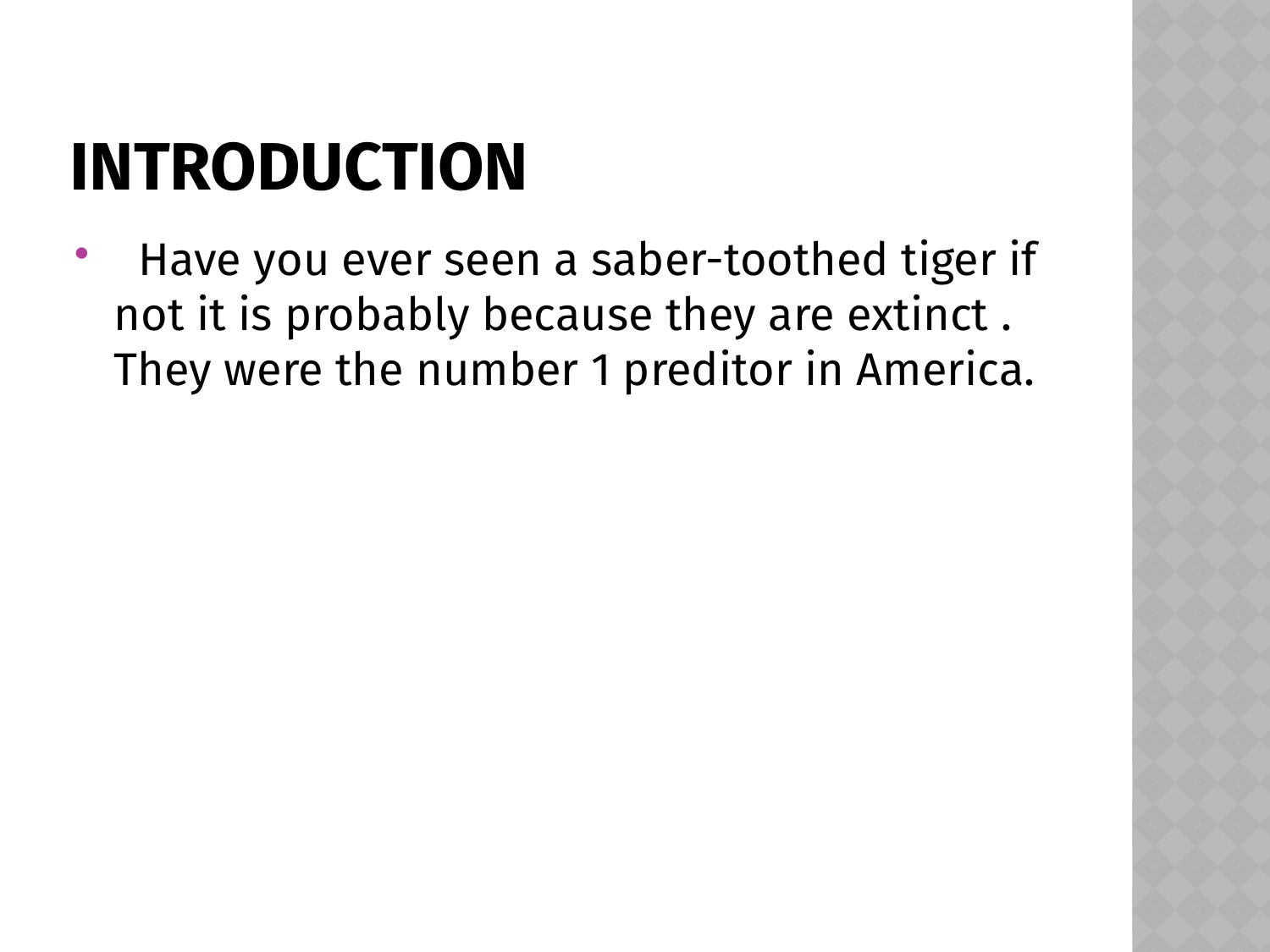

# Introduction
  Have you ever seen a saber-toothed tiger if not it is probably because they are extinct . They were the number 1 preditor in America.